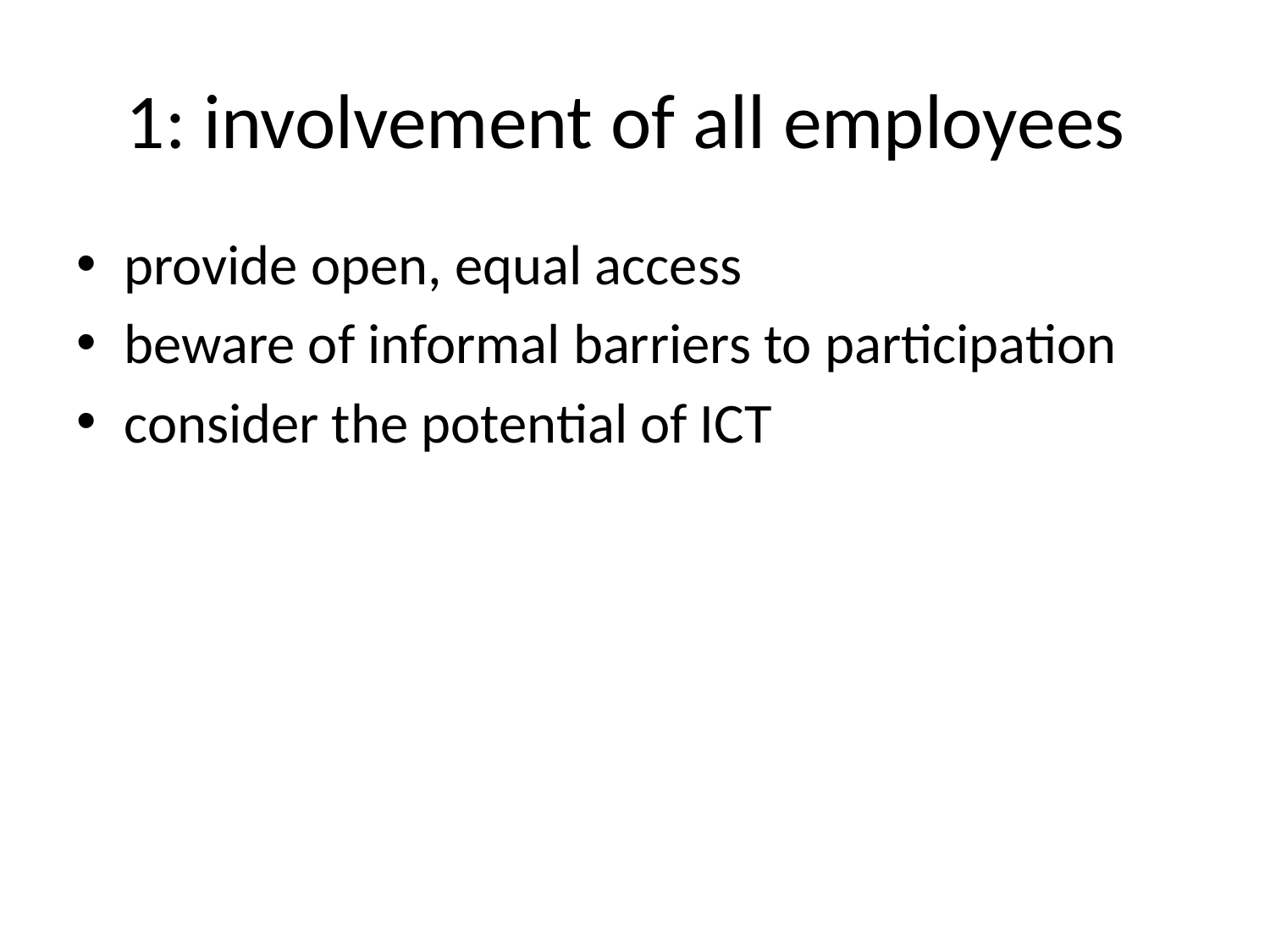

# 1: involvement of all employees
provide open, equal access
beware of informal barriers to participation
consider the potential of ICT